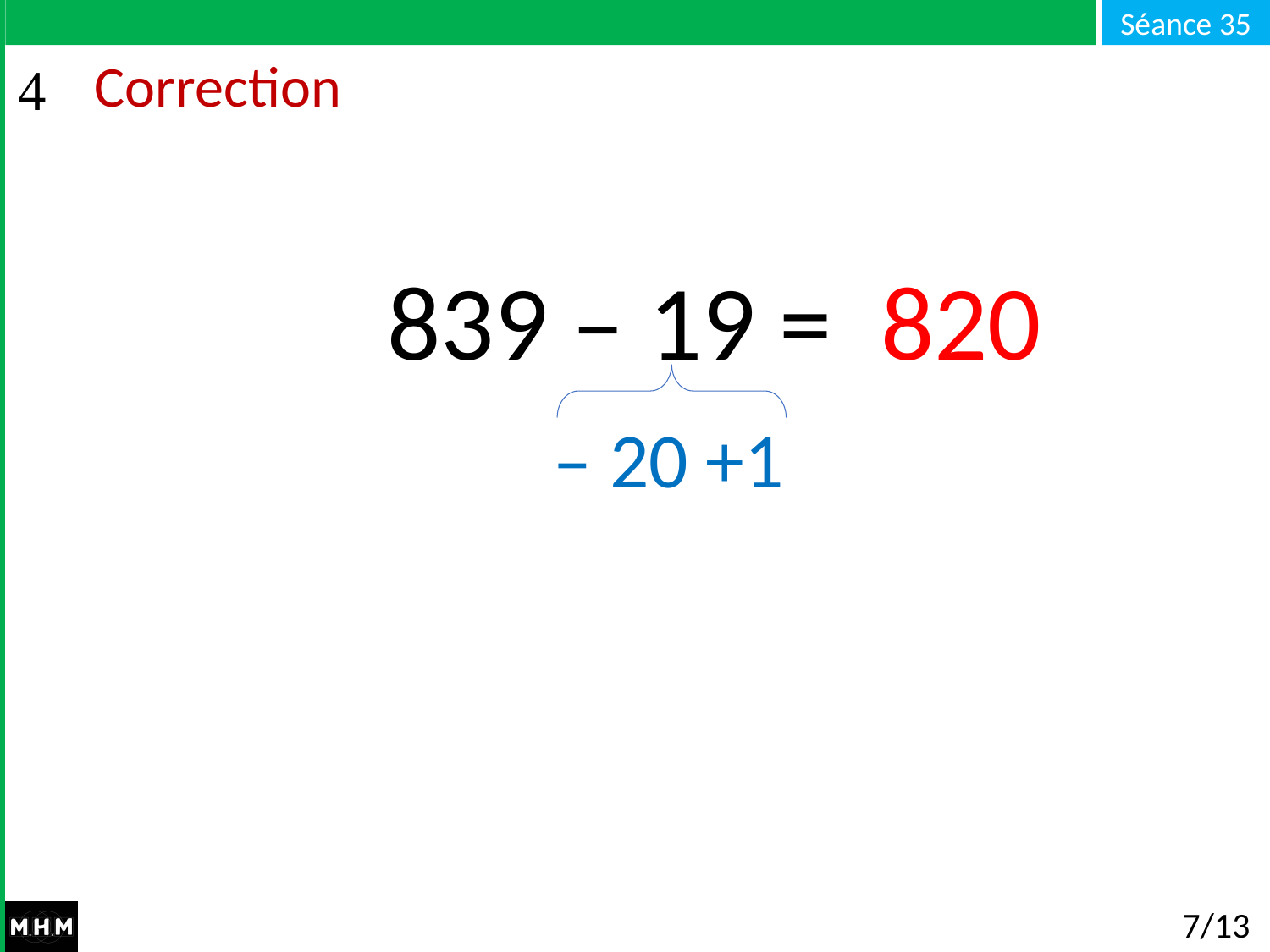

# Correction
820
839 – 19 =

– 20 +1
7/13